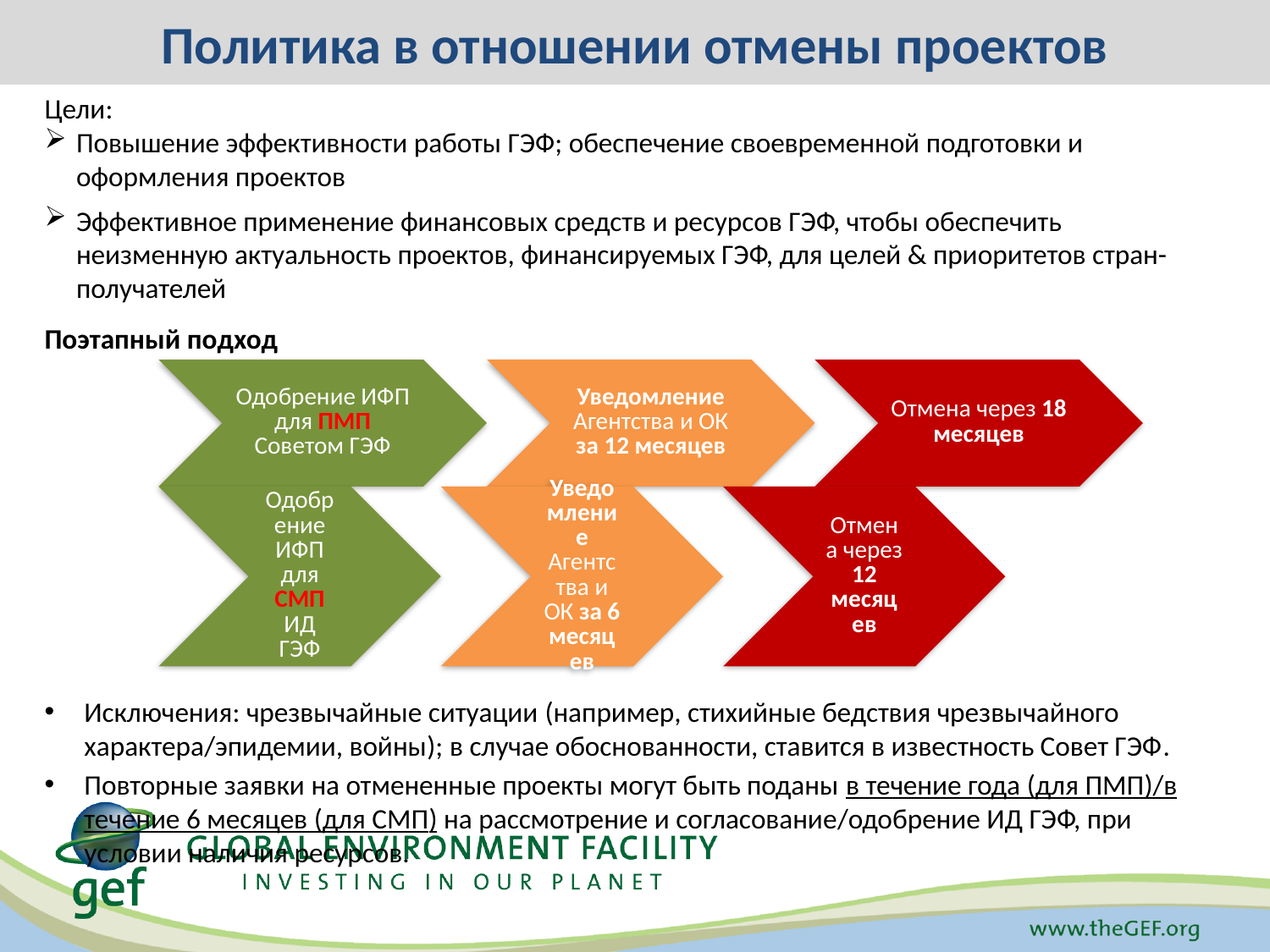

Политика в отношении отмены проектов
Цели:
Повышение эффективности работы ГЭФ; обеспечение своевременной подготовки и оформления проектов
Эффективное применение финансовых средств и ресурсов ГЭФ, чтобы обеспечить неизменную актуальность проектов, финансируемых ГЭФ, для целей & приоритетов стран-получателей
Поэтапный подход

Исключения: чрезвычайные ситуации (например, стихийные бедствия чрезвычайного характера/эпидемии, войны); в случае обоснованности, ставится в известность Совет ГЭФ.
Повторные заявки на отмененные проекты могут быть поданы в течение года (для ПМП)/в течение 6 месяцев (для СМП) на рассмотрение и согласование/одобрение ИД ГЭФ, при условии наличия ресурсов.
Одобрение ИФП для ПМП Советом ГЭФ
Уведомление Агентства и ОК за 12 месяцев
Отмена через 18 месяцев
Одобрение ИФП для СМП ИД ГЭФ
Уведомление Агентства и ОК за 6 месяцев
Отмена через 12 месяцев